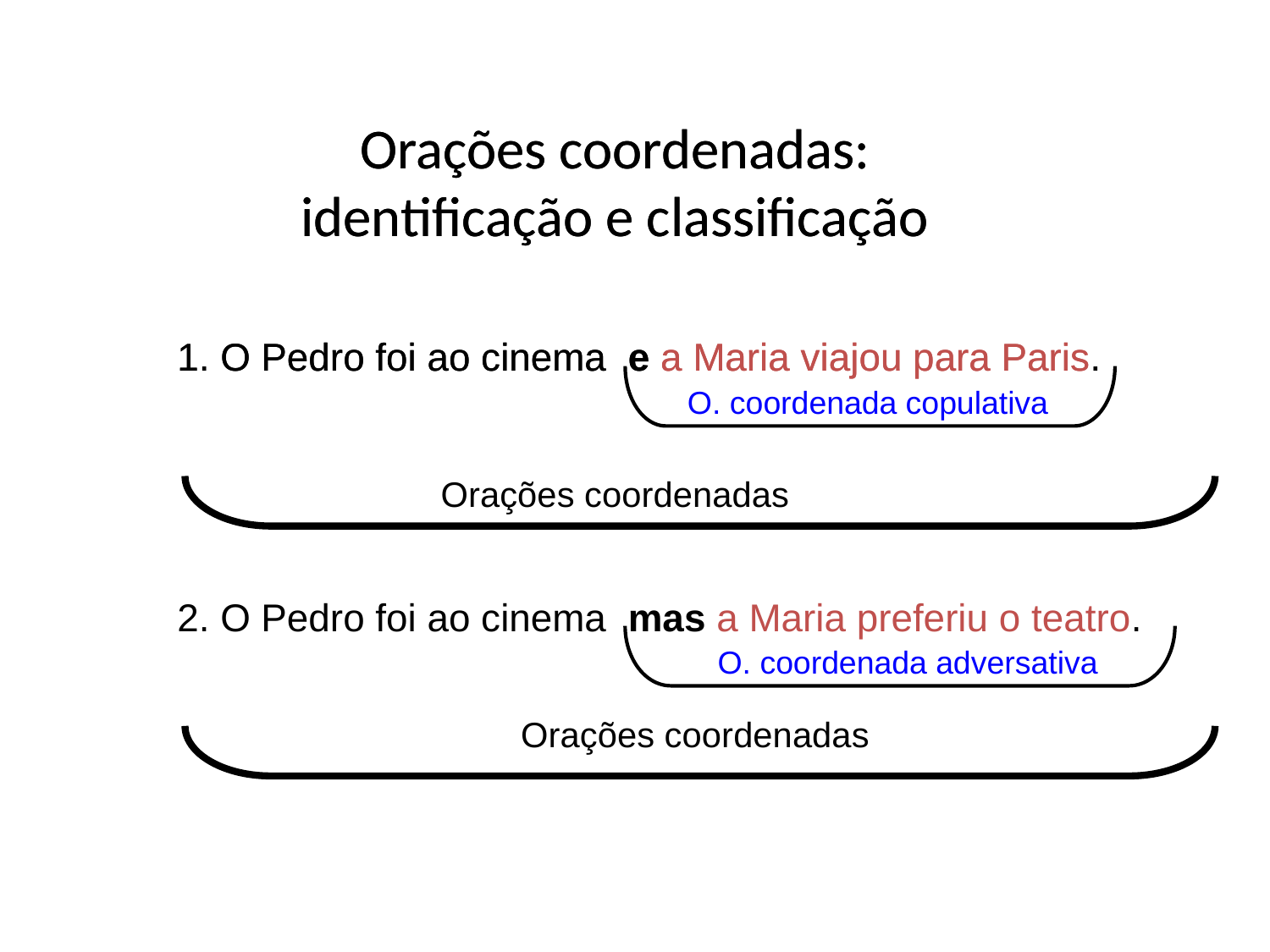

Orações coordenadas: identificação e classificação
Orações coordenadas: identificação e classificação

1. O Pedro foi ao cinema  e a Maria viajou para Paris.
1. O Pedro foi ao cinema  e a Maria viajou para Paris.
O. coordenada copulativa

Orações coordenadas
2. O Pedro foi ao cinema  mas a Maria preferiu o teatro.
O. coordenada adversativa
Orações coordenadas